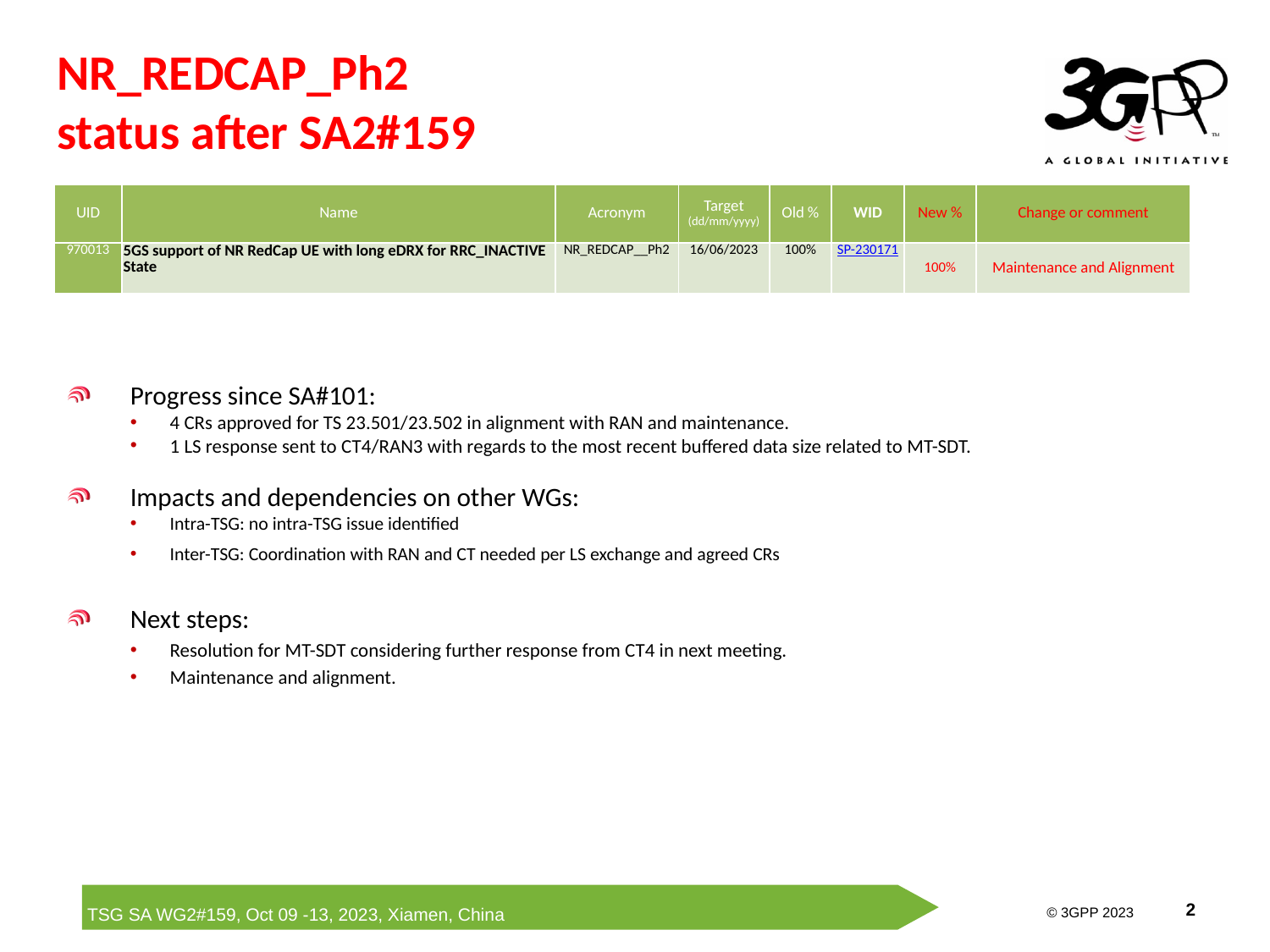

# NR_REDCAP_Ph2 status after SA2#159
| UID | Name | Acronym | Target (dd/mm/yyyy) | Old % | WID | New % | Change or comment |
| --- | --- | --- | --- | --- | --- | --- | --- |
| 970013 | 5GS support of NR RedCap UE with long eDRX for RRC\_INACTIVE State | NR\_REDCAP\_\_Ph2 | 16/06/2023 | 100% | SP-230171 | 100% | Maintenance and Alignment |
Progress since SA#101:
4 CRs approved for TS 23.501/23.502 in alignment with RAN and maintenance.
1 LS response sent to CT4/RAN3 with regards to the most recent buffered data size related to MT-SDT.

Impacts and dependencies on other WGs:
Intra-TSG: no intra-TSG issue identified
Inter-TSG: Coordination with RAN and CT needed per LS exchange and agreed CRs

Next steps:
Resolution for MT-SDT considering further response from CT4 in next meeting.
Maintenance and alignment.